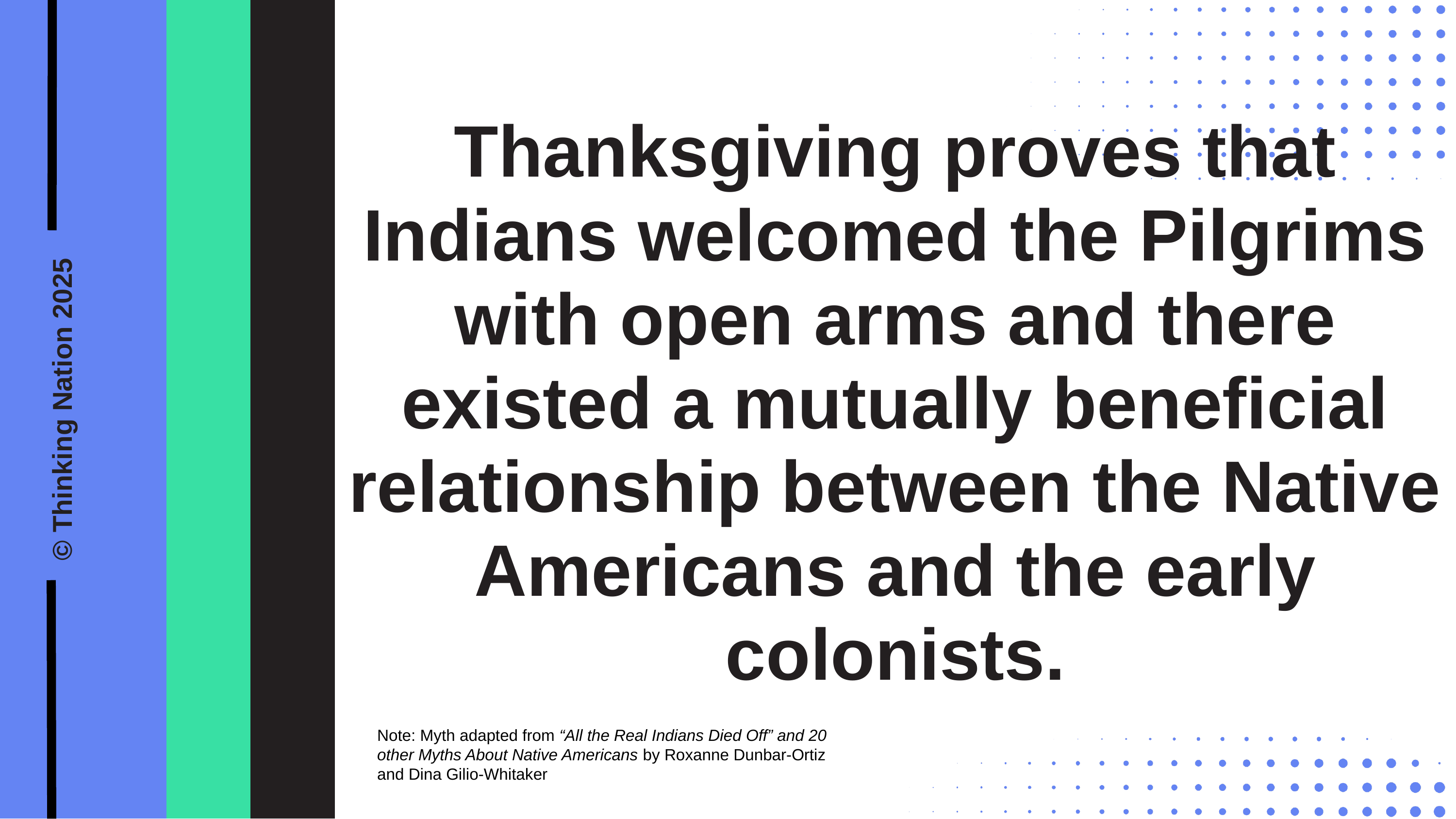

Thanksgiving proves that Indians welcomed the Pilgrims with open arms and there existed a mutually beneficial relationship between the Native Americans and the early colonists.
© Thinking Nation 2025
Note: Myth adapted from “All the Real Indians Died Off” and 20 other Myths About Native Americans by Roxanne Dunbar-Ortiz and Dina Gilio-Whitaker